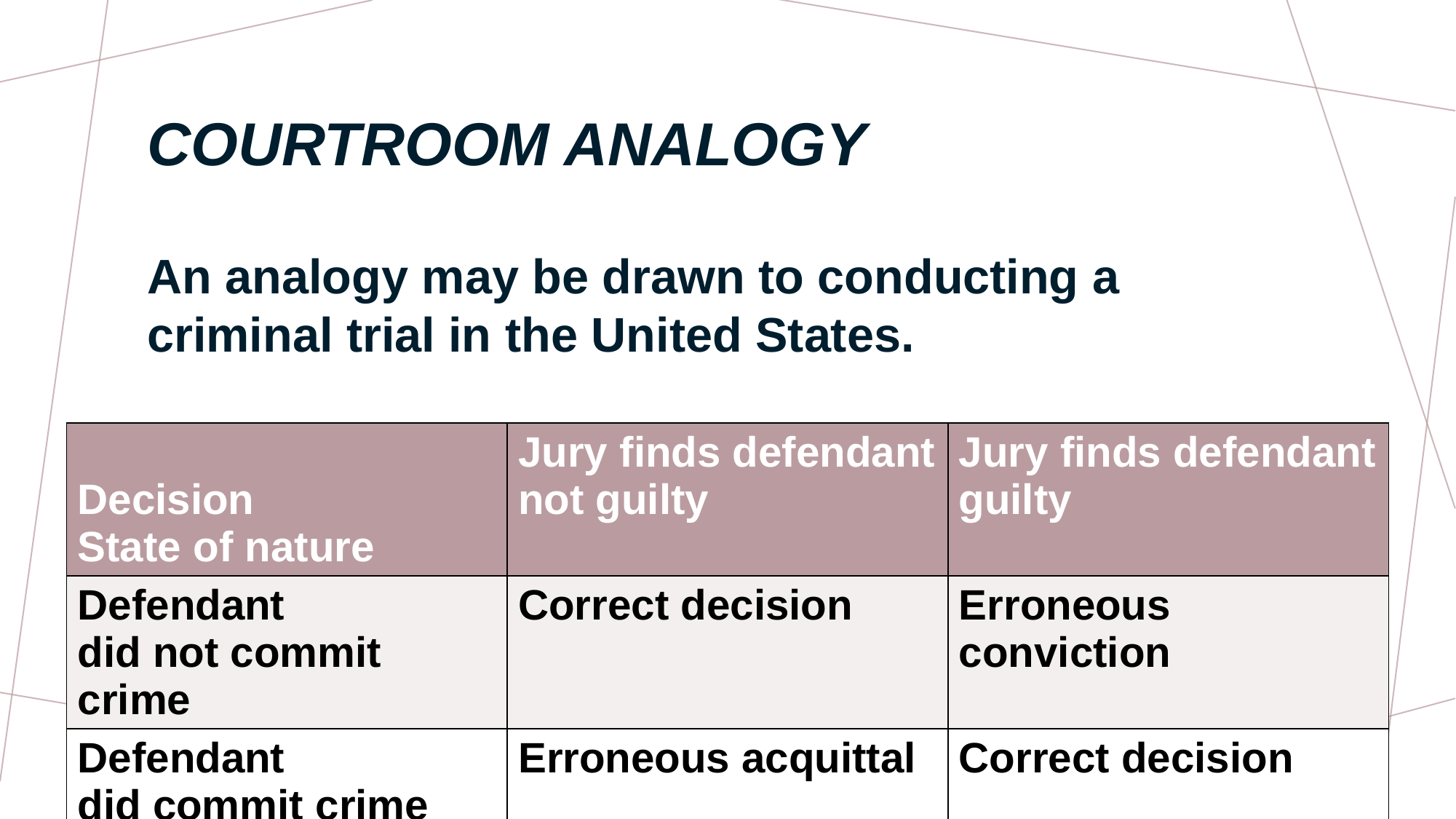

# COURTROOM ANALOGY
An analogy may be drawn to conducting a criminal trial in the United States.

| Decision State of nature | Jury finds defendant not guilty | Jury finds defendant guilty |
| --- | --- | --- |
| Defendant did not commit crime | Correct decision | Erroneous conviction |
| Defendant did commit crime | Erroneous acquittal | Correct decision |